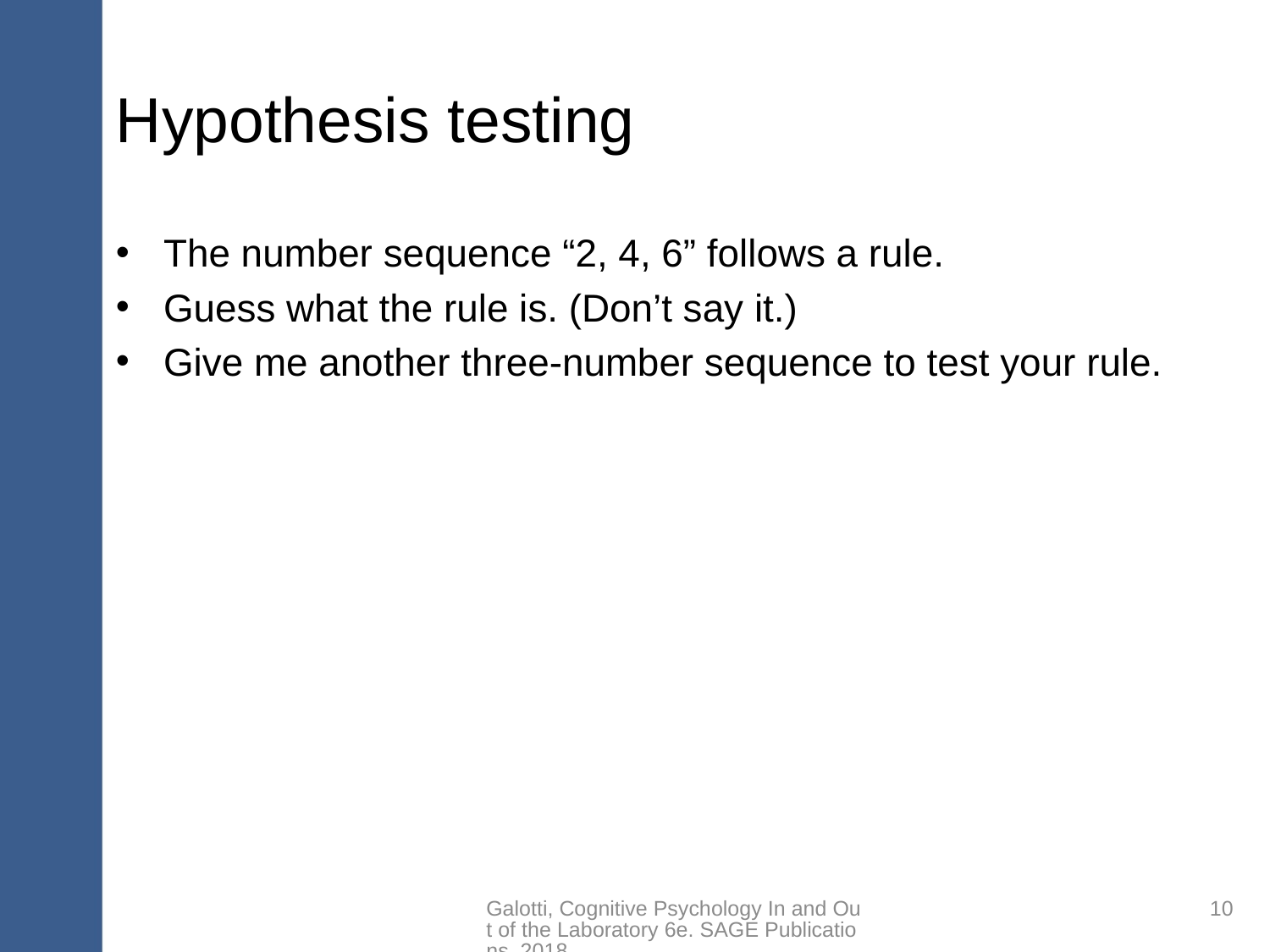

# Hypothesis testing
The number sequence “2, 4, 6” follows a rule.
Guess what the rule is. (Don’t say it.)
Give me another three-number sequence to test your rule.
Galotti, Cognitive Psychology In and Out of the Laboratory 6e. SAGE Publications, 2018.
10